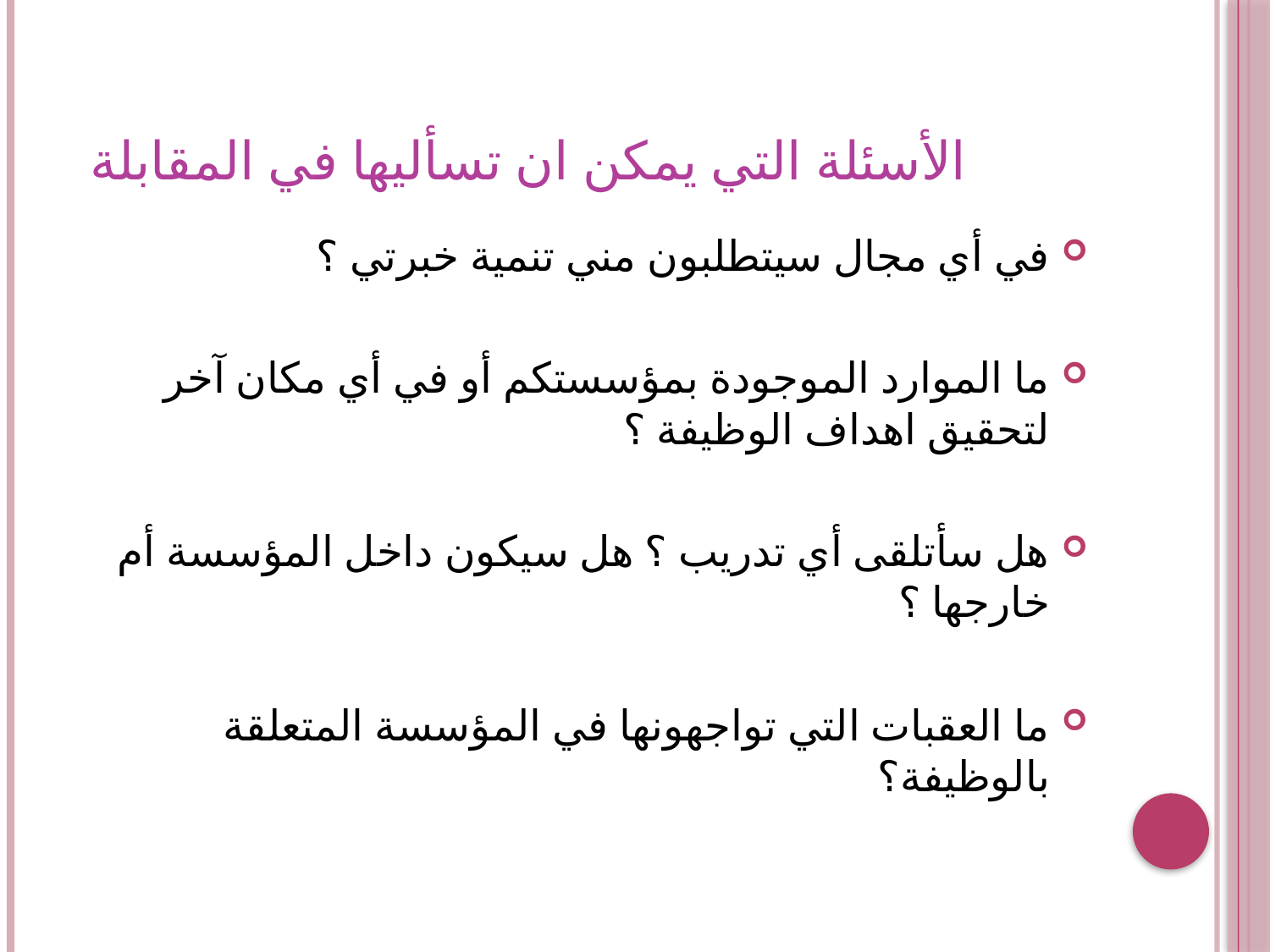

# الأسئلة التي يمكن ان تسأليها في المقابلة
في أي مجال سيتطلبون مني تنمية خبرتي ؟

ما الموارد الموجودة بمؤسستكم أو في أي مكان آخر لتحقيق اهداف الوظيفة ؟

هل سأتلقى أي تدريب ؟ هل سيكون داخل المؤسسة أم خارجها ؟

ما العقبات التي تواجهونها في المؤسسة المتعلقة بالوظيفة؟